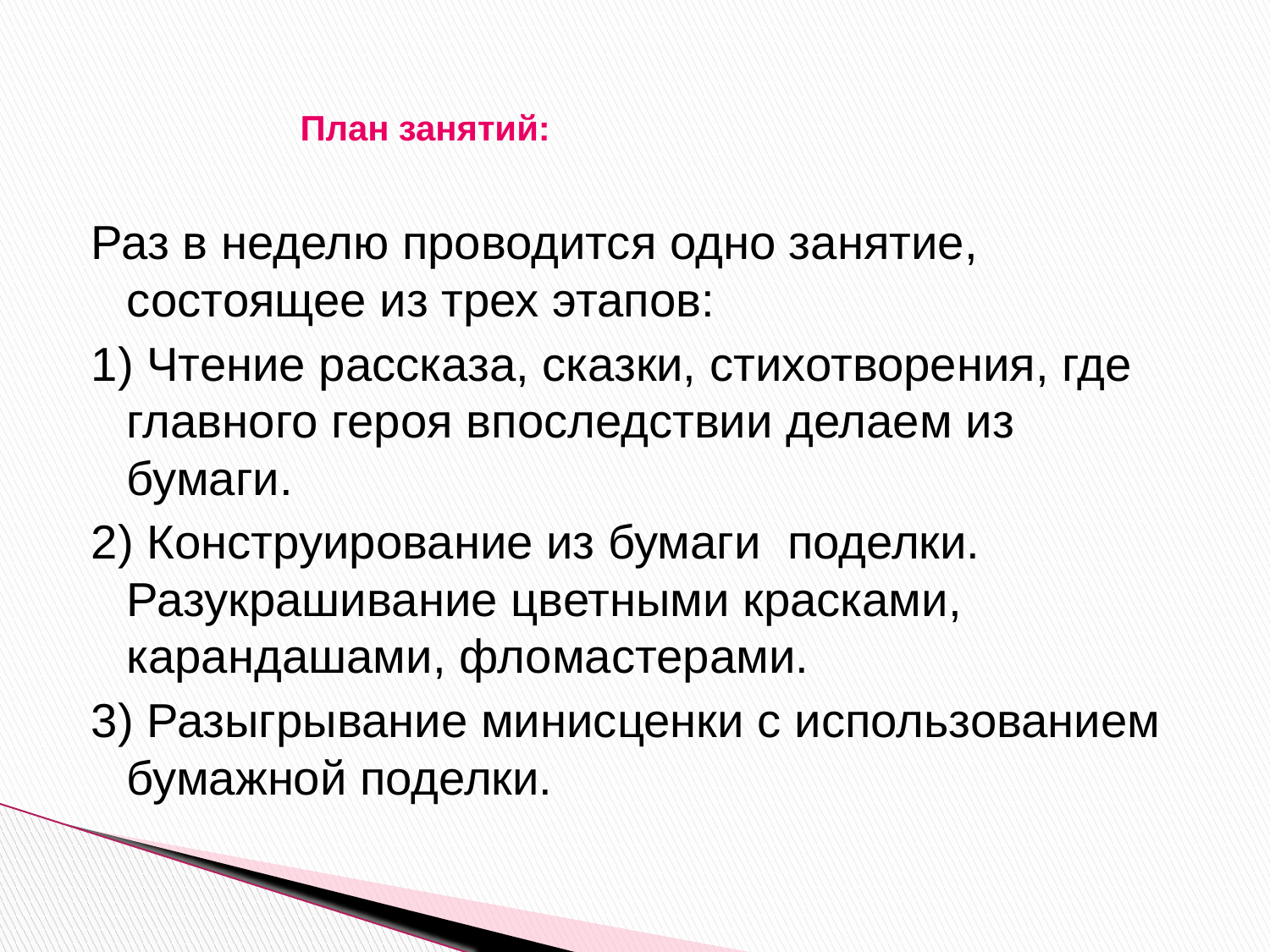

# План занятий:
Раз в неделю проводится одно занятие, состоящее из трех этапов:
1) Чтение рассказа, сказки, стихотворения, где главного героя впоследствии делаем из бумаги.
2) Конструирование из бумаги  поделки. Разукрашивание цветными красками, карандашами, фломастерами.
3) Разыгрывание минисценки с использованием бумажной поделки.